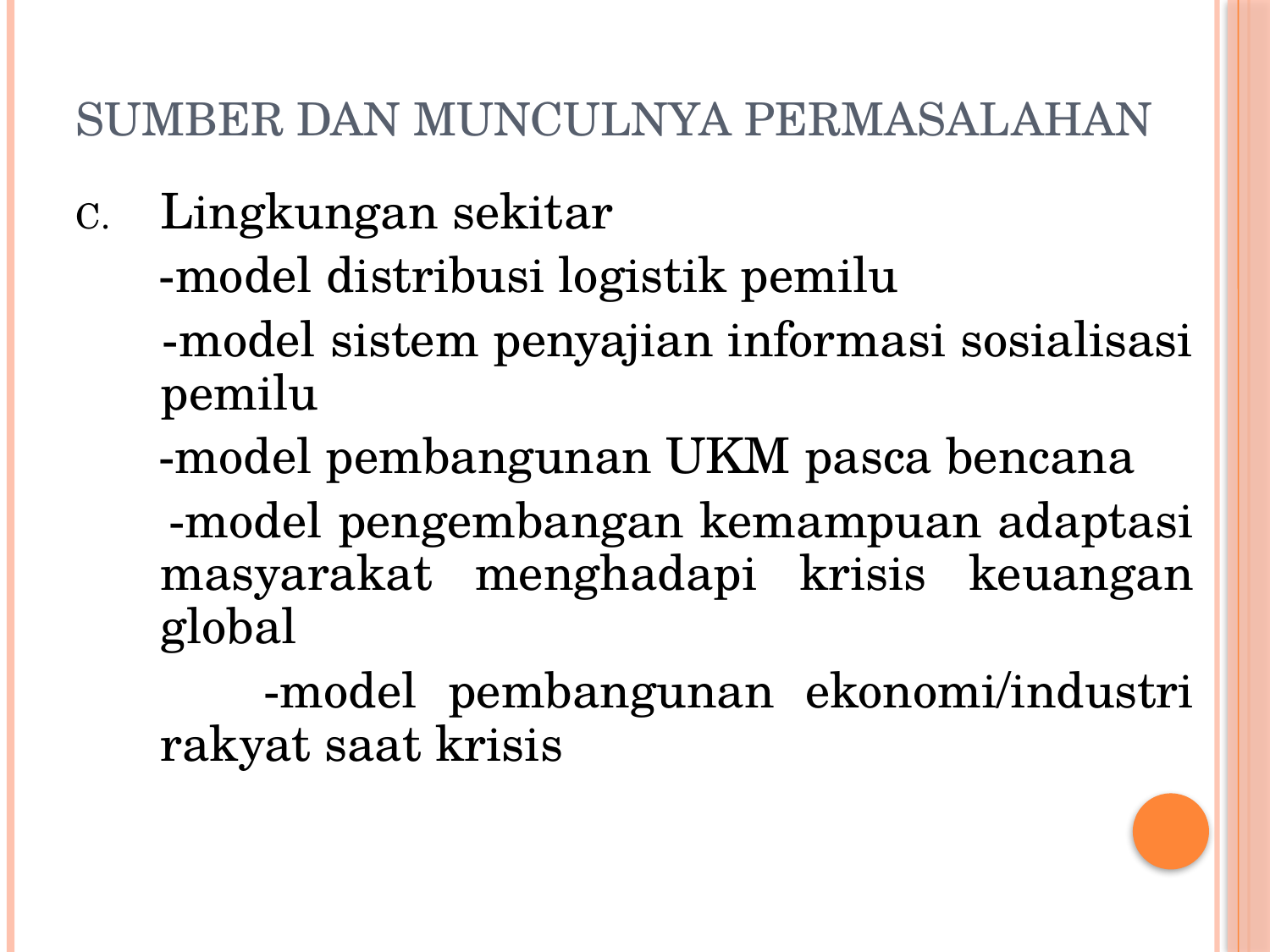

# Sumber dan Munculnya Permasalahan
Lingkungan sekitar
       -model distribusi logistik pemilu
      -model sistem penyajian informasi sosialisasi pemilu
      -model pembangunan UKM pasca bencana
      -model pengembangan kemampuan adaptasi masyarakat menghadapi krisis keuangan global
      -model pembangunan ekonomi/industri rakyat saat krisis